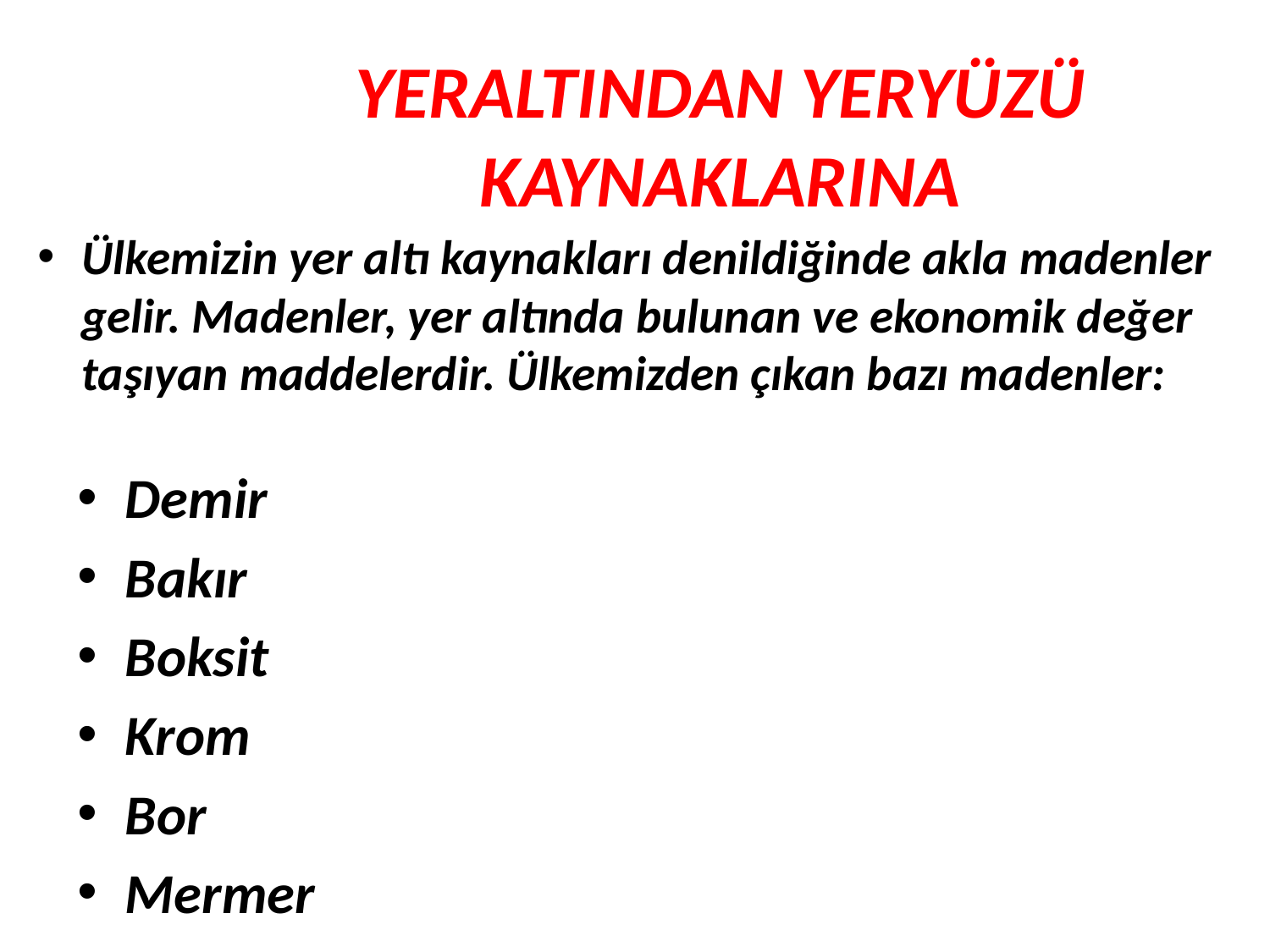

# YERALTINDAN YERYÜZÜ KAYNAKLARINA
Ülkemizin yer altı kaynakları denildiğinde akla madenler gelir. Madenler, yer altında bulunan ve ekonomik değer taşıyan maddelerdir. Ülkemizden çıkan bazı madenler:
Demir
Bakır
Boksit
Krom
Bor
Mermer